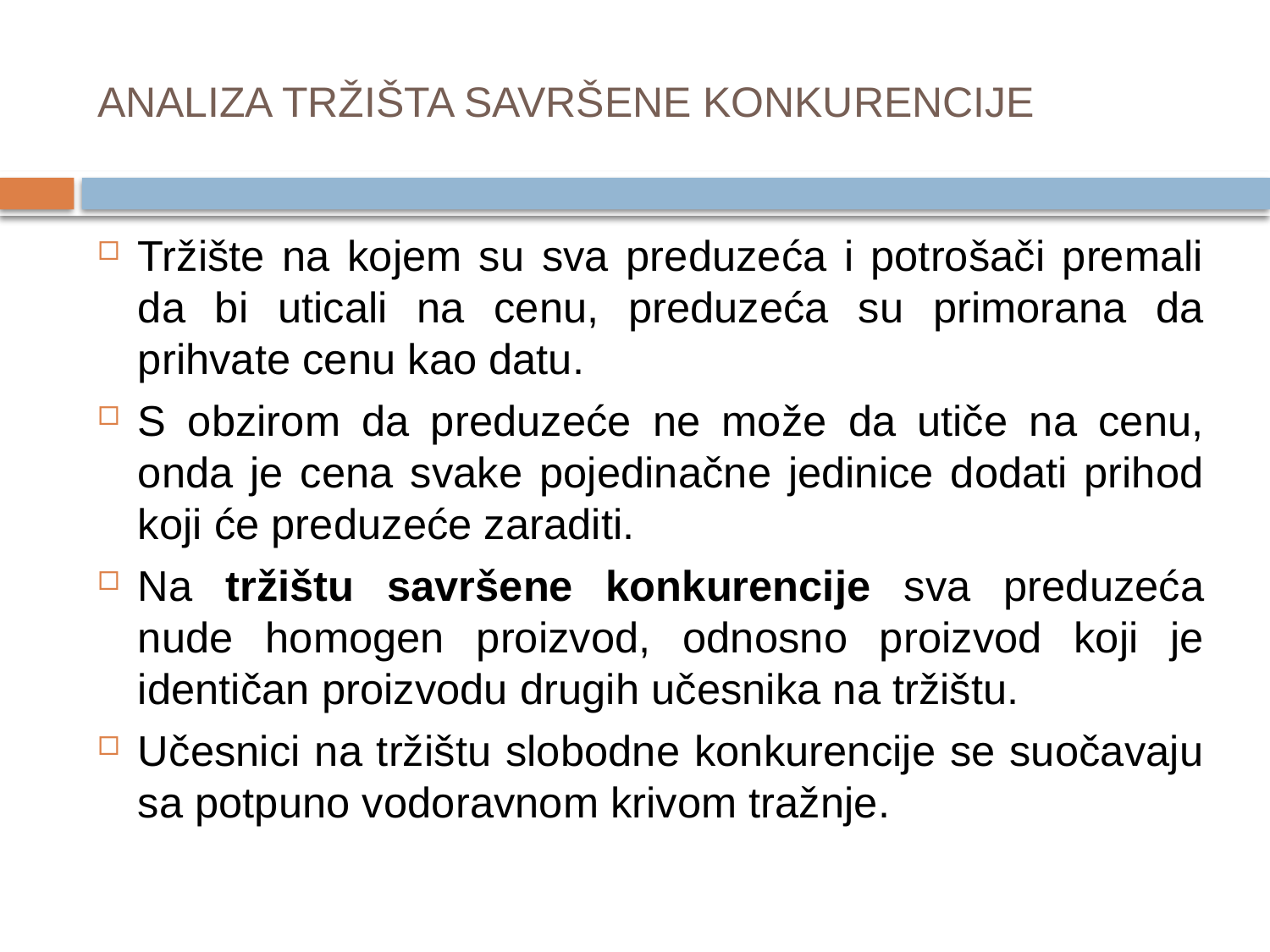

# ANALIZA TRŽIŠTA SAVRŠENE KONKURENCIJE
Tržište na kojem su sva preduzeća i potrošači premali da bi uticali na cenu, preduzeća su primorana da prihvate cenu kao datu.
S obzirom da preduzeće ne može da utiče na cenu, onda je cena svake pojedinačne jedinice dodati prihod koji će preduzeće zaraditi.
Na tržištu savršene konkurencije sva preduzeća nude homogen proizvod, odnosno proizvod koji je identičan proizvodu drugih učesnika na tržištu.
Učesnici na tržištu slobodne konkurencije se suočavaju sa potpuno vodoravnom krivom tražnje.